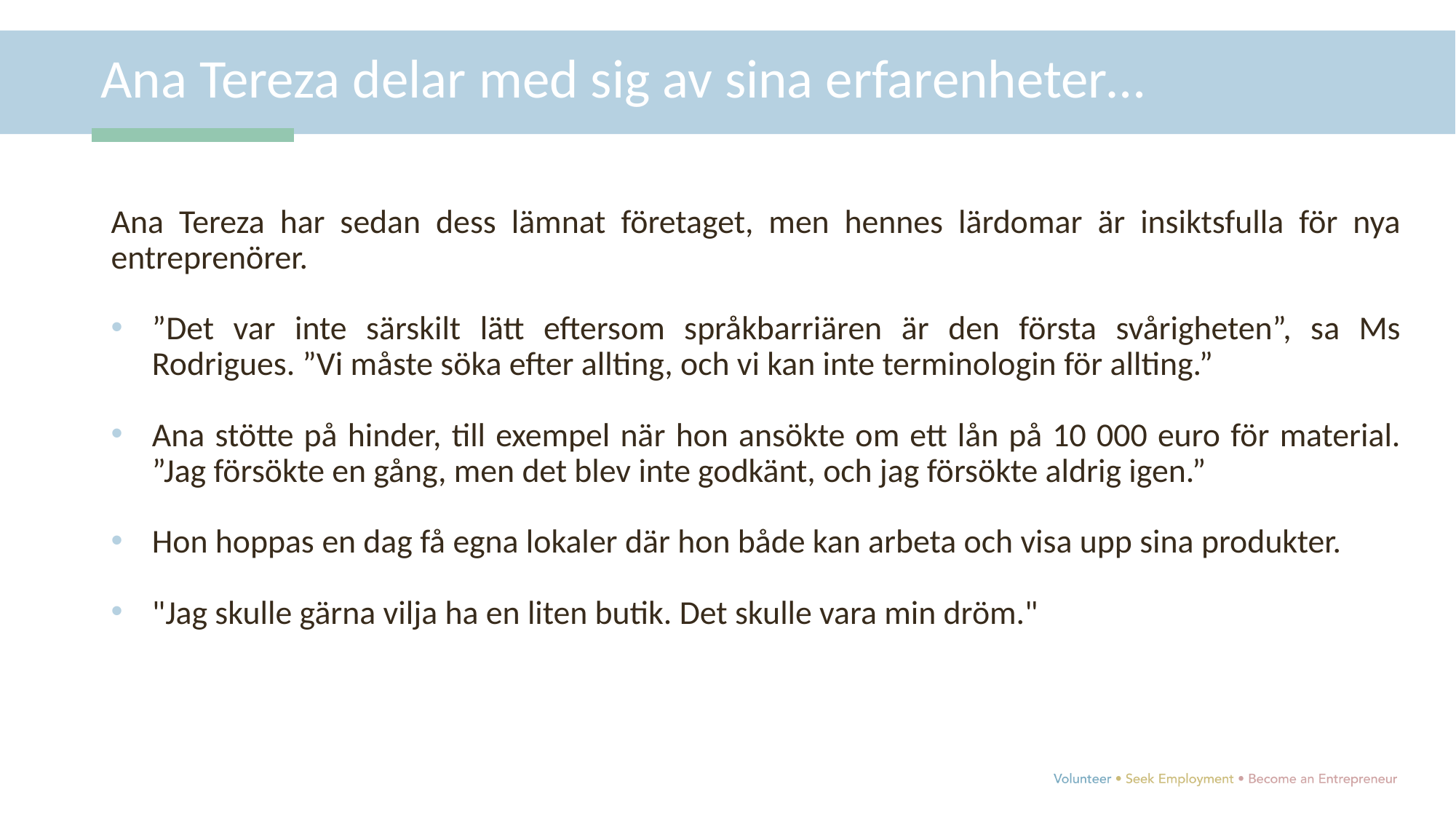

Ana Tereza delar med sig av sina erfarenheter…
Ana Tereza har sedan dess lämnat företaget, men hennes lärdomar är insiktsfulla för nya entreprenörer.

”Det var inte särskilt lätt eftersom språkbarriären är den första svårigheten”, sa Ms Rodrigues. ”Vi måste söka efter allting, och vi kan inte terminologin för allting.”

Ana stötte på hinder, till exempel när hon ansökte om ett lån på 10 000 euro för material. ”Jag försökte en gång, men det blev inte godkänt, och jag försökte aldrig igen.”

Hon hoppas en dag få egna lokaler där hon både kan arbeta och visa upp sina produkter.

"Jag skulle gärna vilja ha en liten butik. Det skulle vara min dröm."